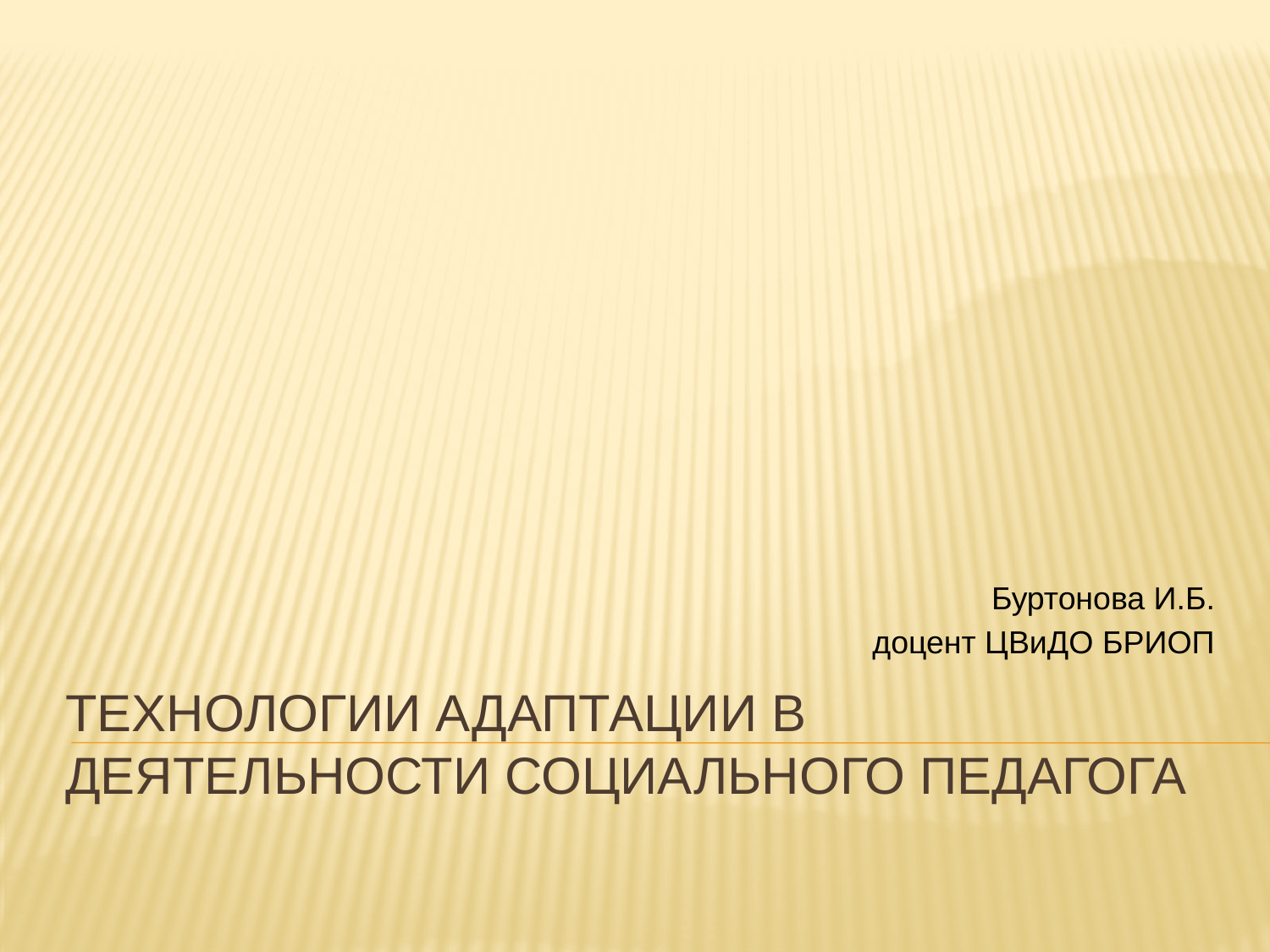

Буртонова И.Б.
доцент ЦВиДО БРИОП
# Технологии адаптации в деятельности социального педагога